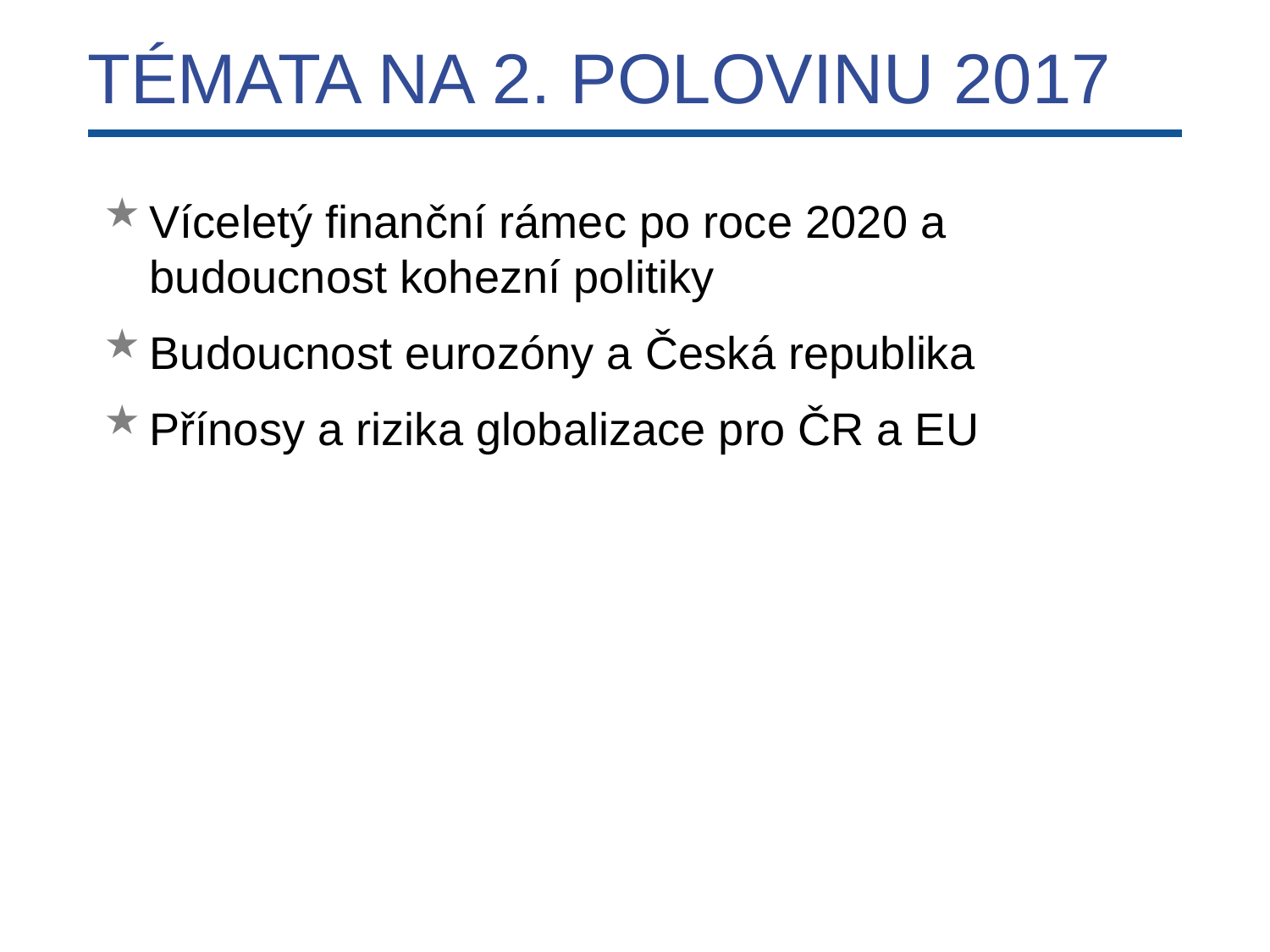

# Témata na 2. polovinu 2017
Víceletý finanční rámec po roce 2020 a budoucnost kohezní politiky
Budoucnost eurozóny a Česká republika
Přínosy a rizika globalizace pro ČR a EU